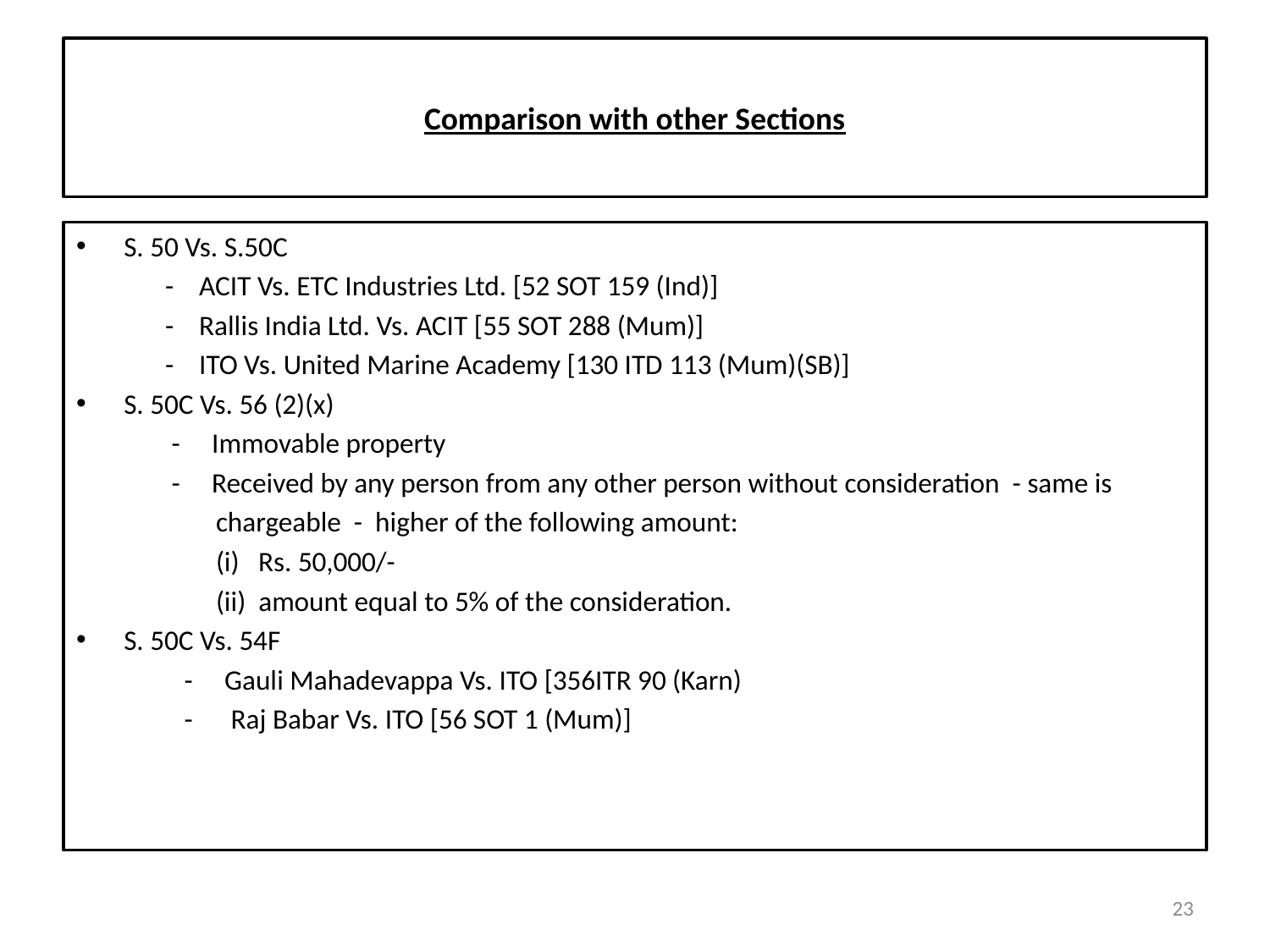

# Comparison with other Sections
S. 50 Vs. S.50C
              -    ACIT Vs. ETC Industries Ltd. [52 SOT 159 (Ind)]
              -    Rallis India Ltd. Vs. ACIT [55 SOT 288 (Mum)]
              -    ITO Vs. United Marine Academy [130 ITD 113 (Mum)(SB)]
S. 50C Vs. 56 (2)(x)
               -     Immovable property
               -     Received by any person from any other person without consideration  - same is
                      chargeable  -  higher of the following amount:
                      (i)   Rs. 50,000/-
                      (ii)  amount equal to 5% of the consideration.
S. 50C Vs. 54F
                 -     Gauli Mahadevappa Vs. ITO [356ITR 90 (Karn)
                 -      Raj Babar Vs. ITO [56 SOT 1 (Mum)]

23